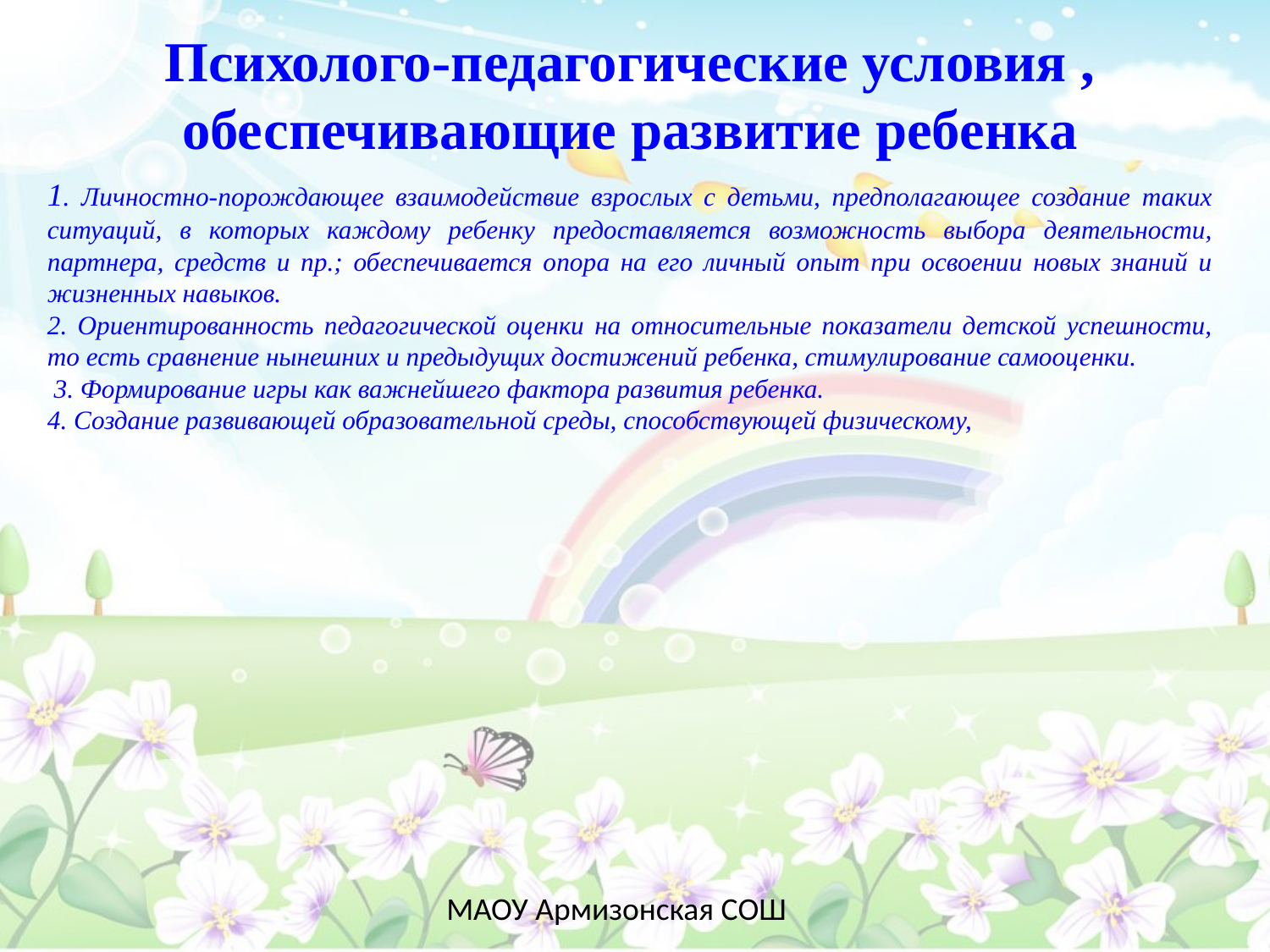

Психолого-педагогические условия , обеспечивающие развитие ребенка
1. Личностно-порождающее взаимодействие взрослых с детьми, предполагающее создание таких ситуаций, в которых каждому ребенку предоставляется возможность выбора деятельности, партнера, средств и пр.; обеспечивается опора на его личный опыт при освоении новых знаний и жизненных навыков.
2. Ориентированность педагогической оценки на относительные показатели детской успешности, то есть сравнение нынешних и предыдущих достижений ребенка, стимулирование самооценки.
 3. Формирование игры как важнейшего фактора развития ребенка.
4. Создание развивающей образовательной среды, способствующей физическому,

МАОУ Армизонская СОШ